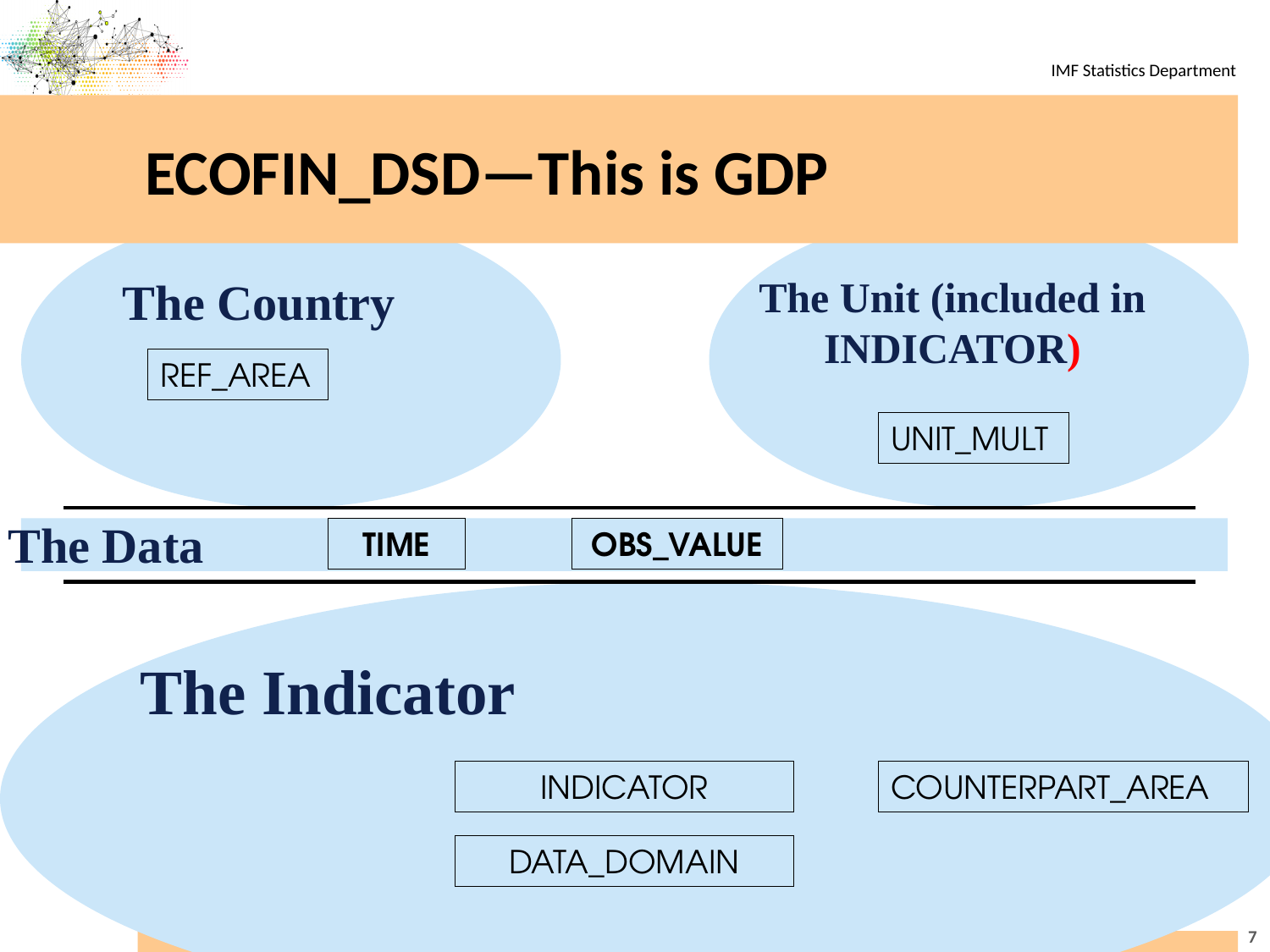

# ECOFIN_DSD—This is GDP

The Country
The Unit (included in INDICATOR)
REF_AREA
UNIT_MULT
The Data

TIME
OBS_VALUE

The Indicator
INDICATOR
COUNTERPART_AREA
DATA_DOMAIN
7